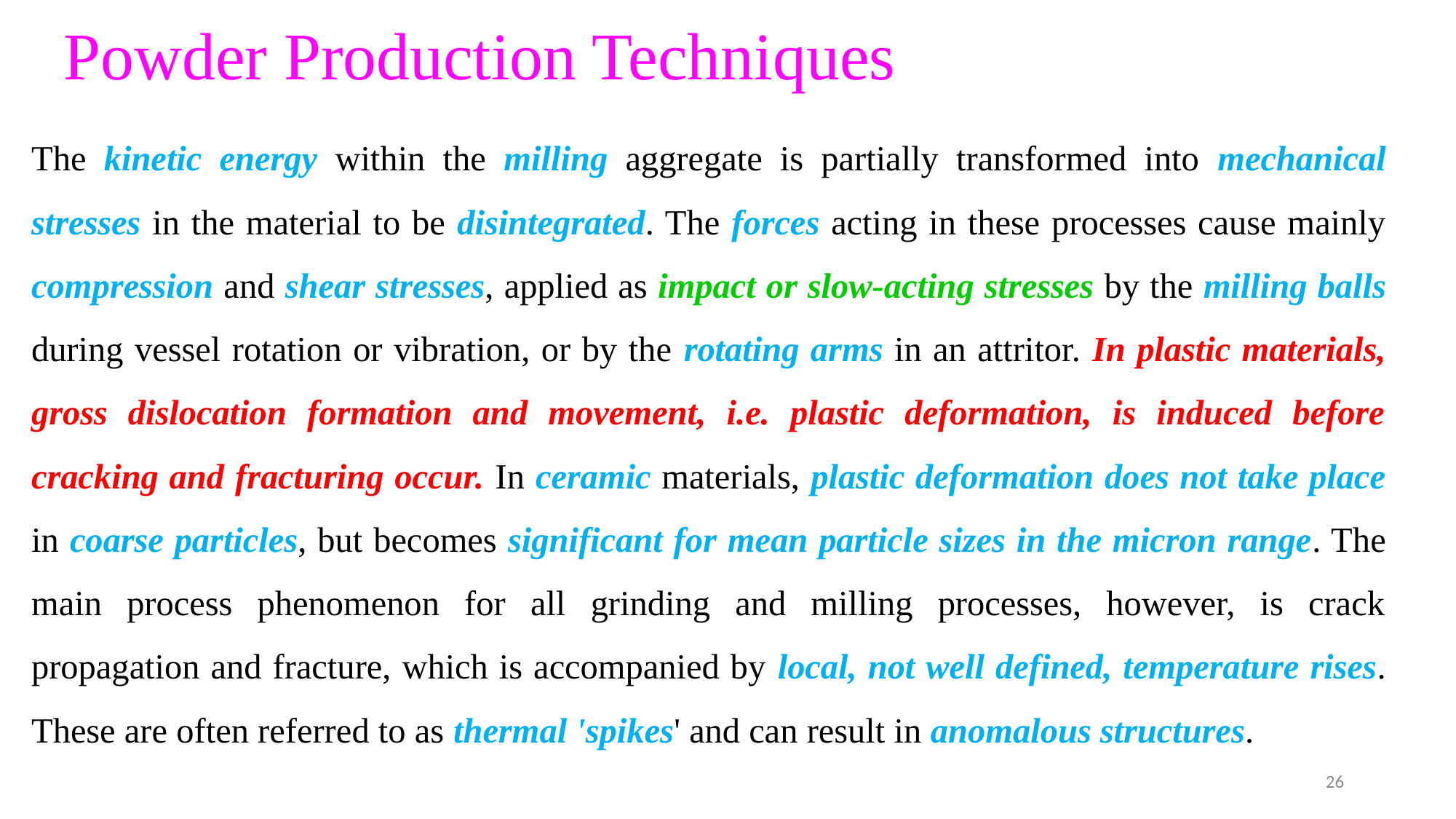

# Powder Production Techniques
The kinetic energy within the milling aggregate is partially transformed into mechanical stresses in the material to be disintegrated. The forces acting in these processes cause mainly compression and shear stresses, applied as impact or slow-acting stresses by the milling balls during vessel rotation or vibration, or by the rotating arms in an attritor. In plastic materials, gross dislocation formation and movement, i.e. plastic deformation, is induced before cracking and fracturing occur. In ceramic materials, plastic deformation does not take place in coarse particles, but becomes significant for mean particle sizes in the micron range. The main process phenomenon for all grinding and milling processes, however, is crack propagation and fracture, which is accompanied by local, not well defined, temperature rises. These are often referred to as thermal 'spikes' and can result in anomalous structures.

26